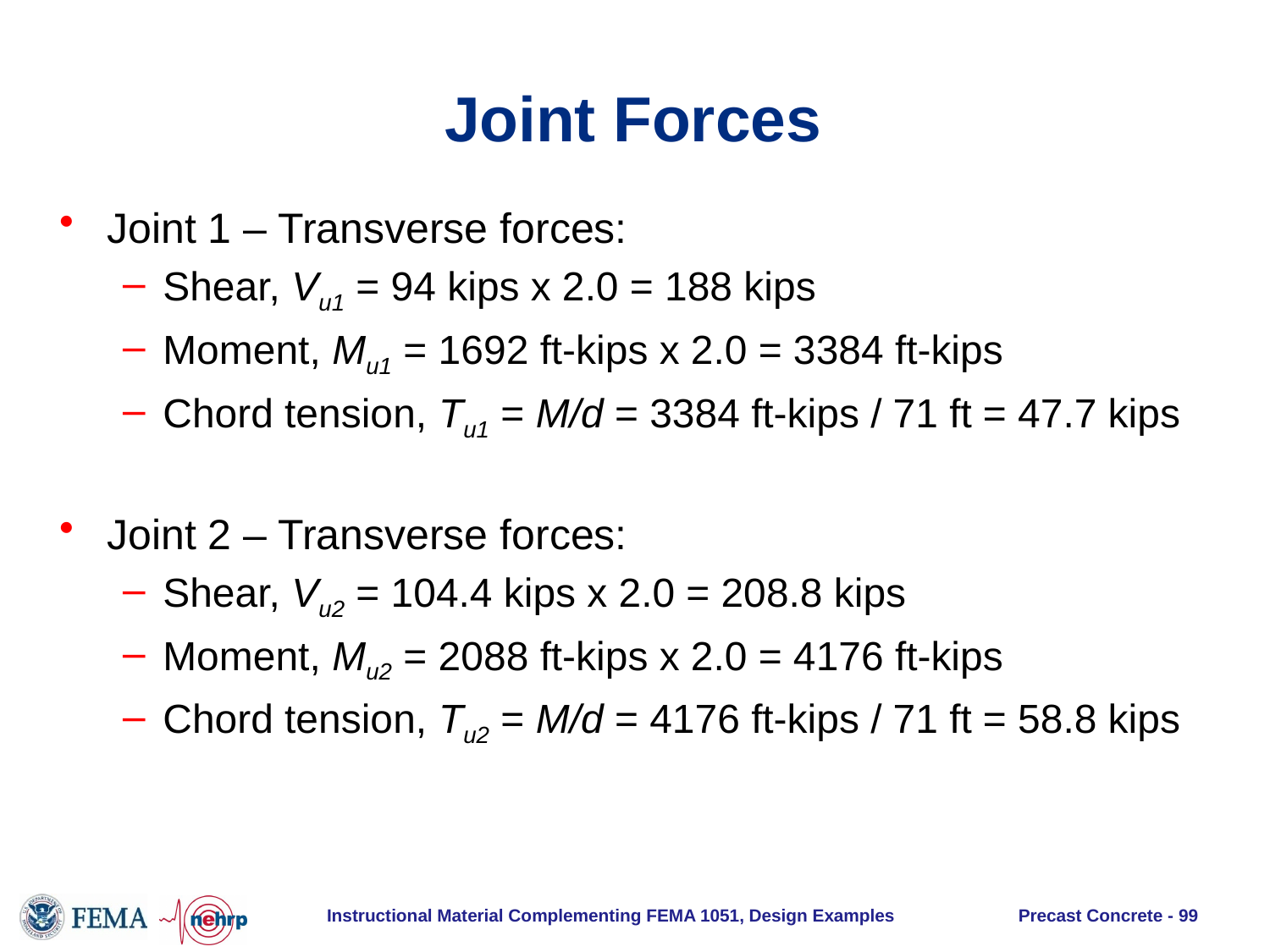

# Joint Forces
Joint 1 – Transverse forces:
Shear, Vu1 = 94 kips x 2.0 = 188 kips
Moment, Mu1 = 1692 ft-kips x 2.0 = 3384 ft-kips
Chord tension, Tu1 = M/d = 3384 ft-kips / 71 ft = 47.7 kips

Joint 2 – Transverse forces:
Shear, Vu2 = 104.4 kips x 2.0 = 208.8 kips
Moment, Mu2 = 2088 ft-kips x 2.0 = 4176 ft-kips
Chord tension, Tu2 = M/d = 4176 ft-kips / 71 ft = 58.8 kips